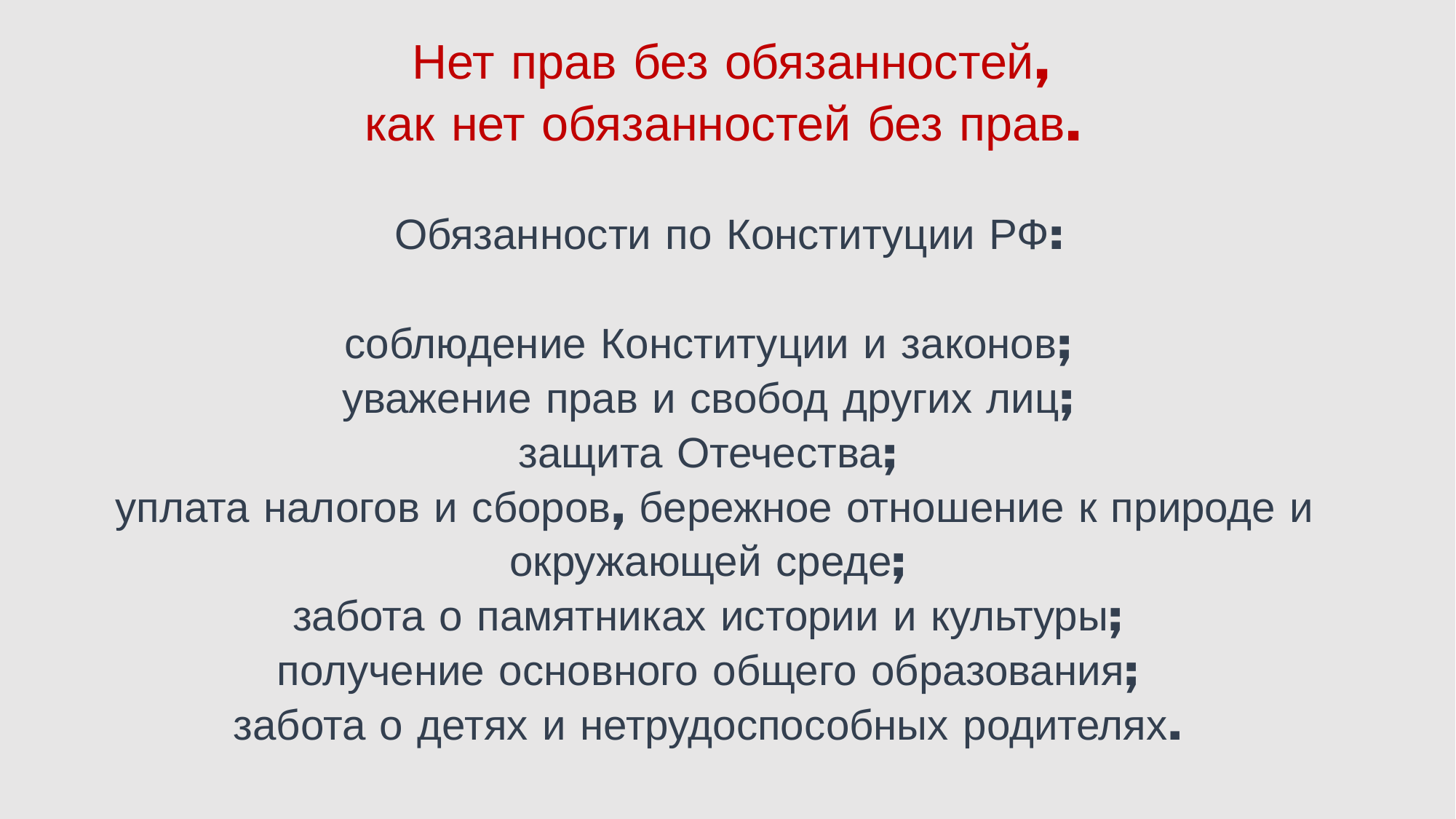

Нет прав без обязанностей,
как нет обязанностей без прав.
  Обязанности по Конституции РФ:

соблюдение Конституции и законов;
уважение прав и свобод других лиц;
защита Отечества;
уплата налогов и сборов, бережное отношение к природе и окружающей среде;
забота о памятниках истории и культуры;
получение основного общего образования;
забота о детях и нетрудоспособных родителях.